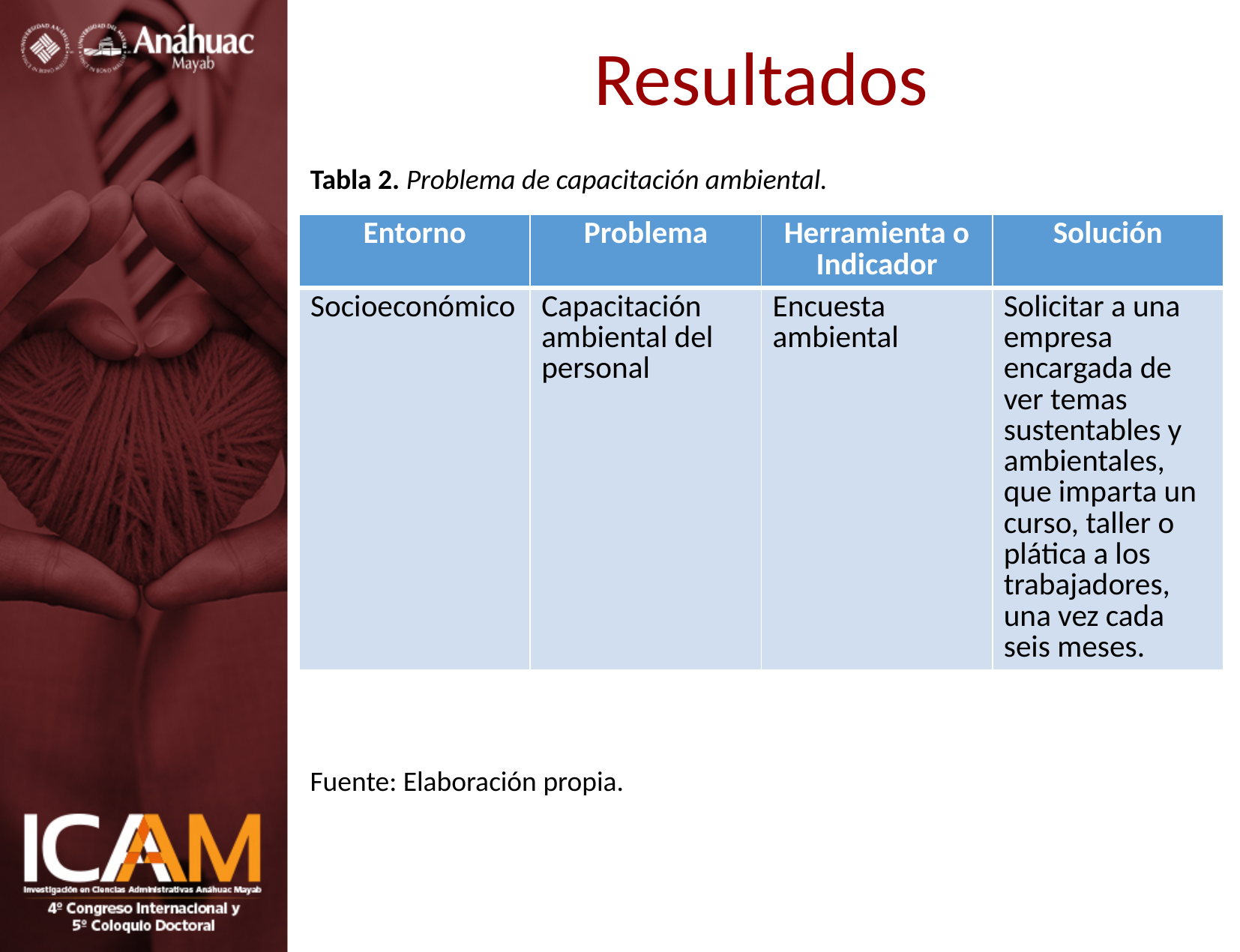

# Resultados
Tabla 2. Problema de capacitación ambiental.
| Entorno | Problema | Herramienta o Indicador | Solución |
| --- | --- | --- | --- |
| Socioeconómico | Capacitación ambiental del personal | Encuesta ambiental | Solicitar a una empresa encargada de ver temas sustentables y ambientales, que imparta un curso, taller o plática a los trabajadores, una vez cada seis meses. |
Fuente: Elaboración propia.